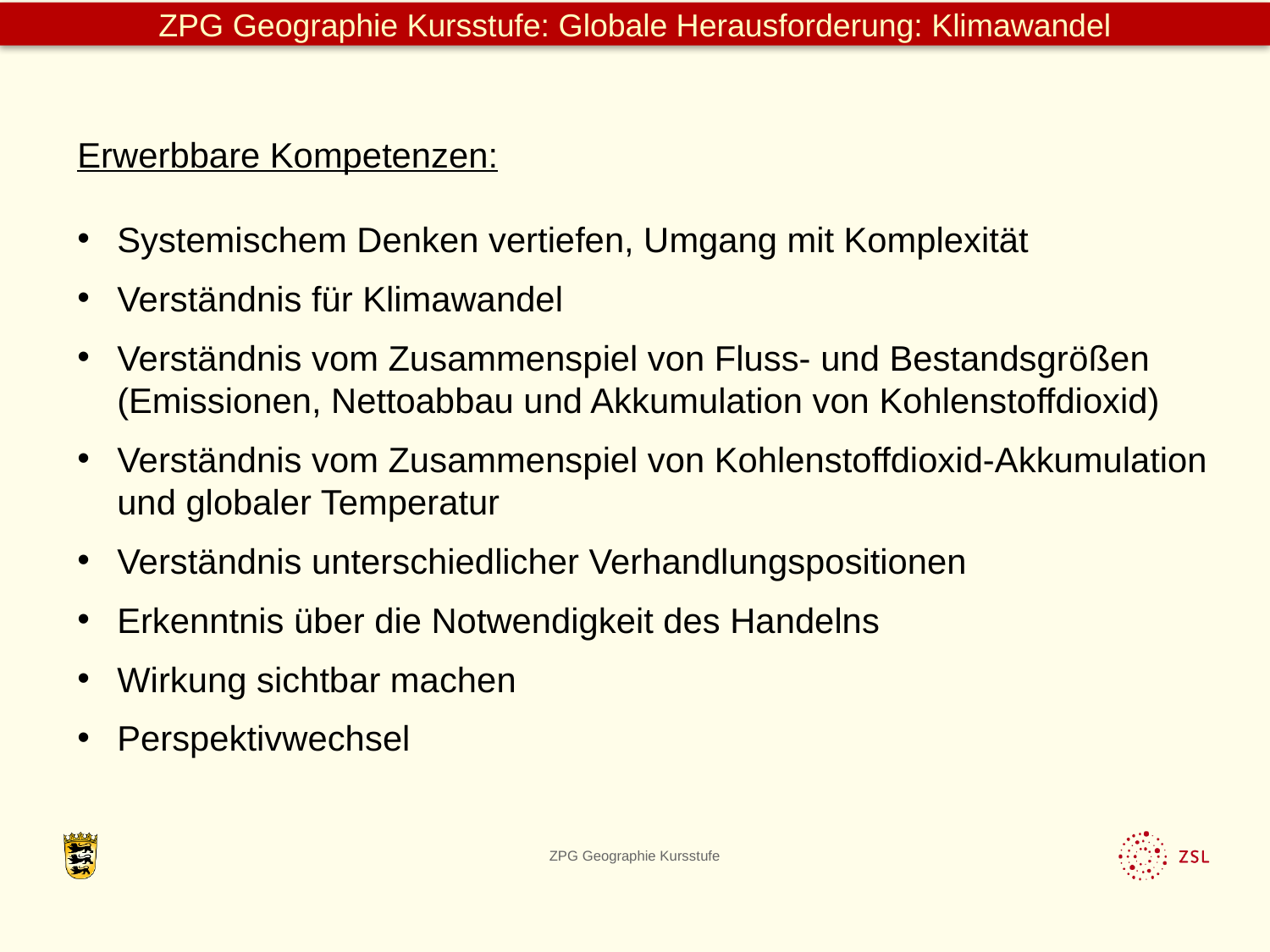

Erwerbbare Kompetenzen:

Systemischem Denken vertiefen, Umgang mit Komplexität

Verständnis für Klimawandel

Verständnis vom Zusammenspiel von Fluss- und Bestandsgrößen
(Emissionen, Nettoabbau und Akkumulation von Kohlenstoffdioxid)

Verständnis vom Zusammenspiel von Kohlenstoffdioxid-Akkumulation
und globaler Temperatur

Verständnis unterschiedlicher Verhandlungspositionen

Erkenntnis über die Notwendigkeit des Handelns

Wirkung sichtbar machen

Perspektivwechsel